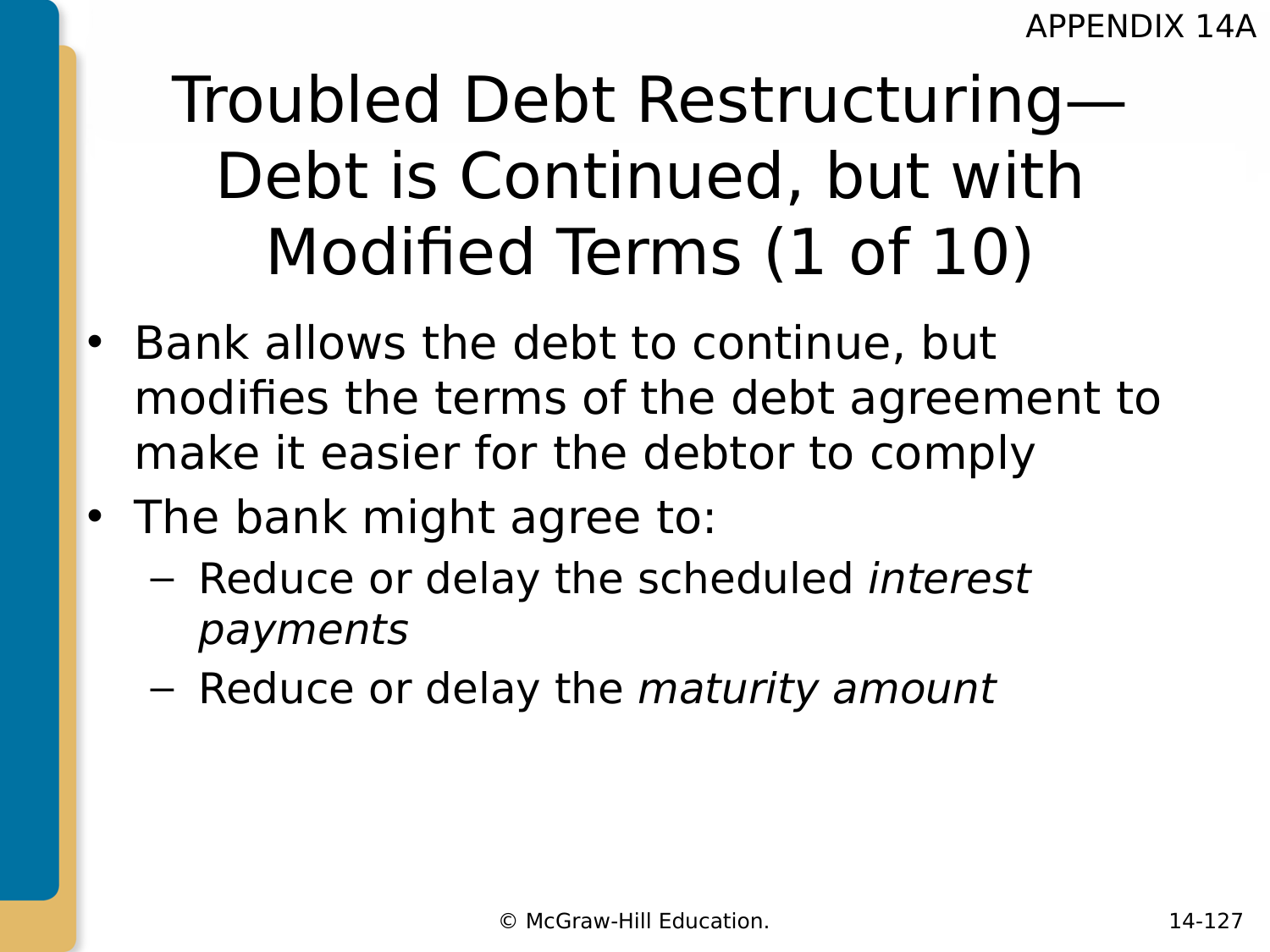

APPENDIX 14A
# Troubled Debt Restructuring—Debt is Continued, but with Modified Terms (1 of 10)
Bank allows the debt to continue, but modifies the terms of the debt agreement to make it easier for the debtor to comply
The bank might agree to:
Reduce or delay the scheduled interest payments
Reduce or delay the maturity amount